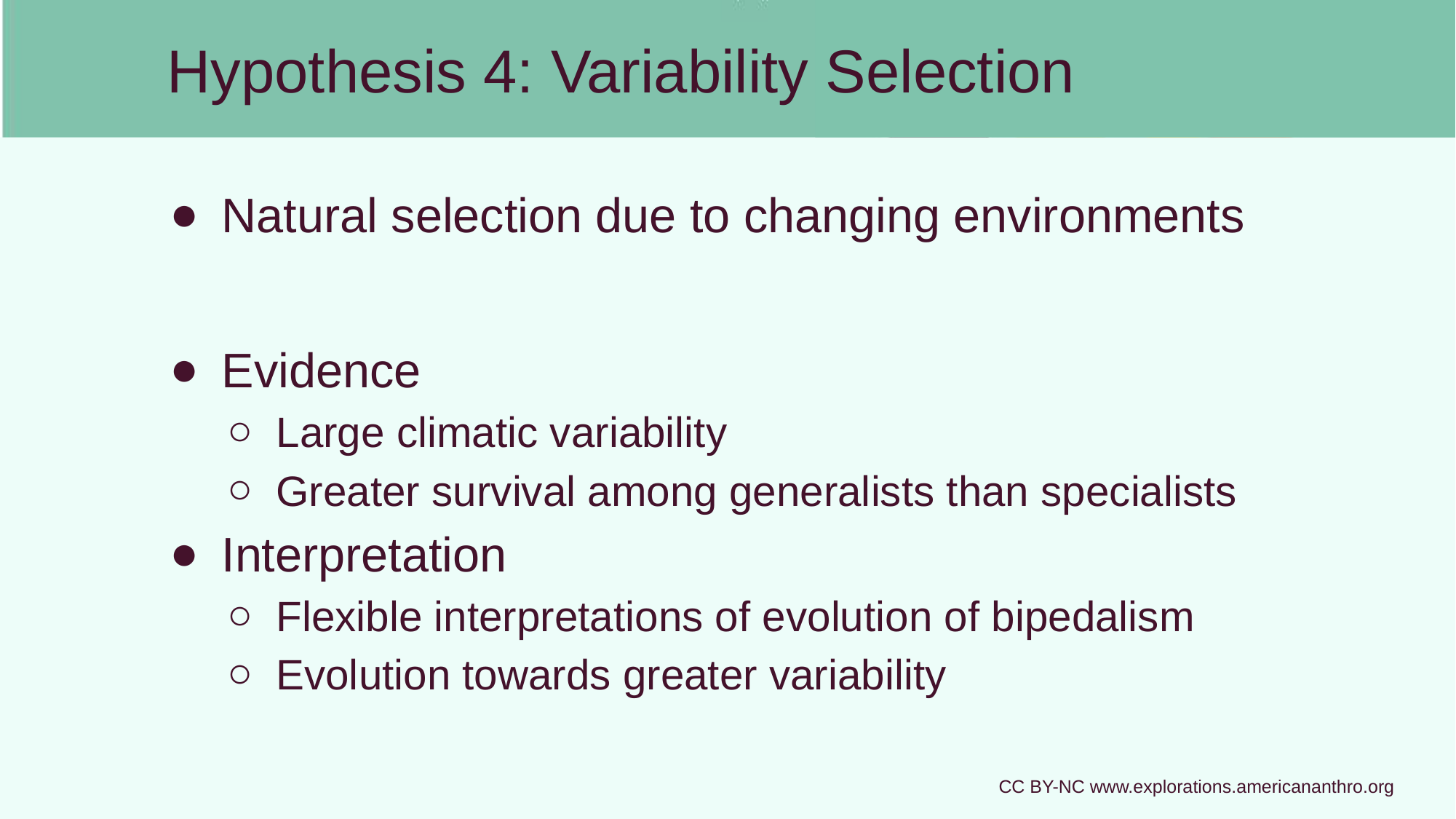

# Hypothesis 4: Variability Selection
Natural selection due to changing environments

Evidence
Large climatic variability
Greater survival among generalists than specialists
Interpretation
Flexible interpretations of evolution of bipedalism
Evolution towards greater variability